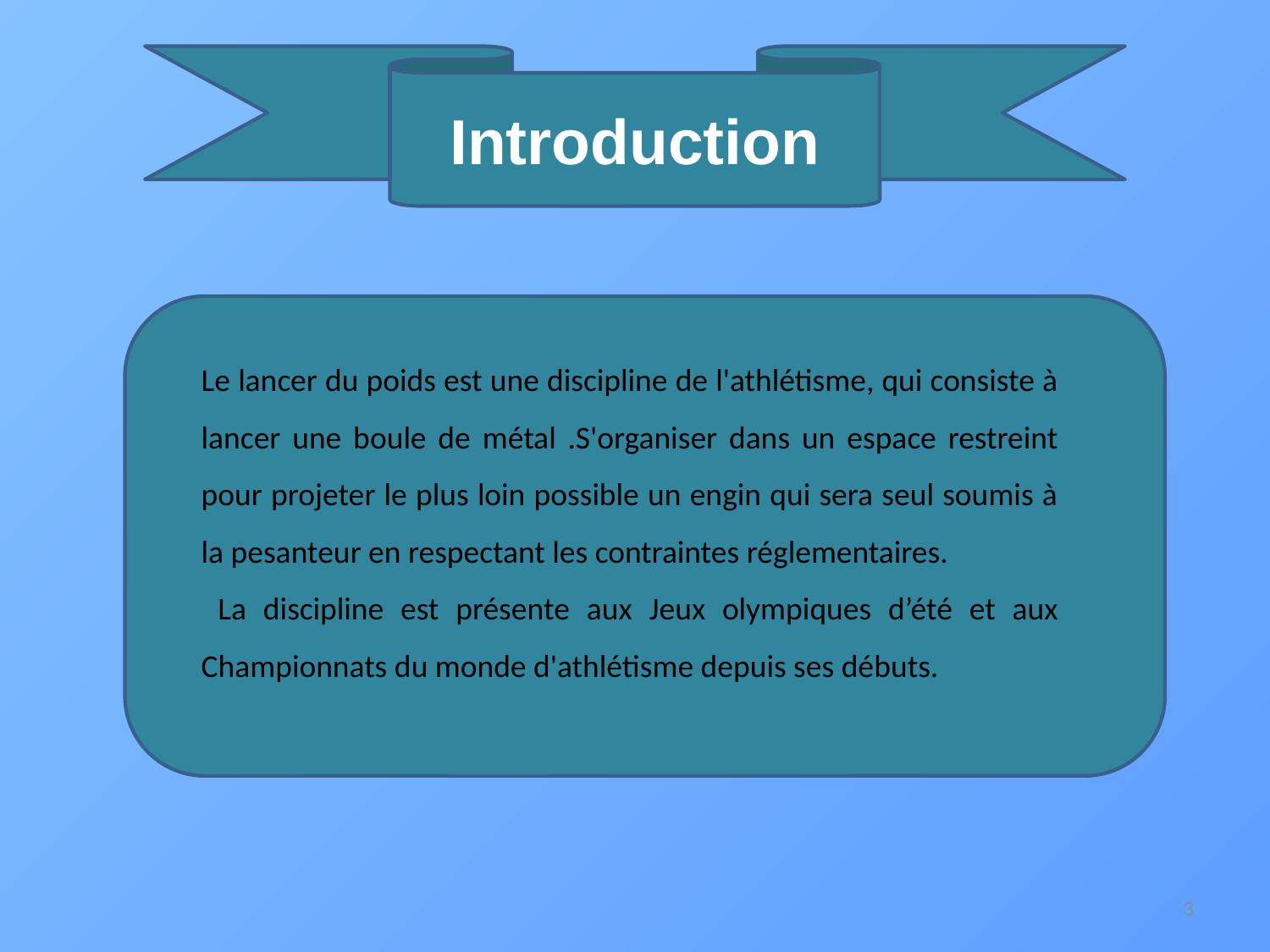

Introduction

Le lancer du poids est une discipline de l'athlétisme, qui consiste à lancer une boule de métal .S'organiser dans un espace restreint pour projeter le plus loin possible un engin qui sera seul soumis à la pesanteur en respectant les contraintes réglementaires.
 La discipline est présente aux Jeux olympiques d’été et aux Championnats du monde d'athlétisme depuis ses débuts.

3